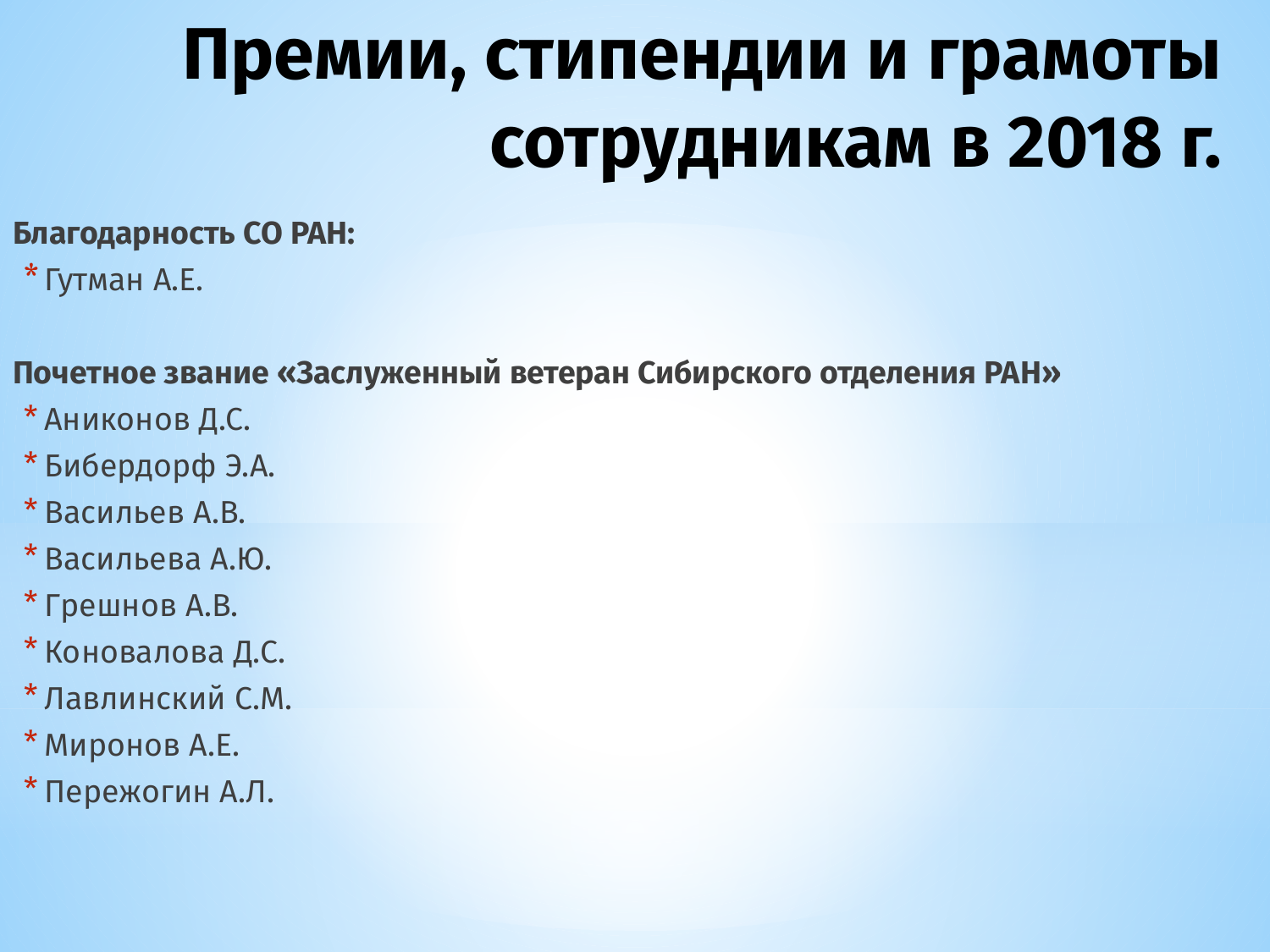

# Премии, стипендии и грамоты сотрудникам в 2018 г.
Благодарность СО РАН:
Гутман А.Е.

Почетное звание «Заслуженный ветеран Сибирского отделения РАН»
Аниконов Д.С.
Бибердорф Э.А.
Васильев А.В.
Васильева А.Ю.
Грешнов А.В.
Коновалова Д.С.
Лавлинский С.М.
Миронов А.Е.
Пережогин А.Л.